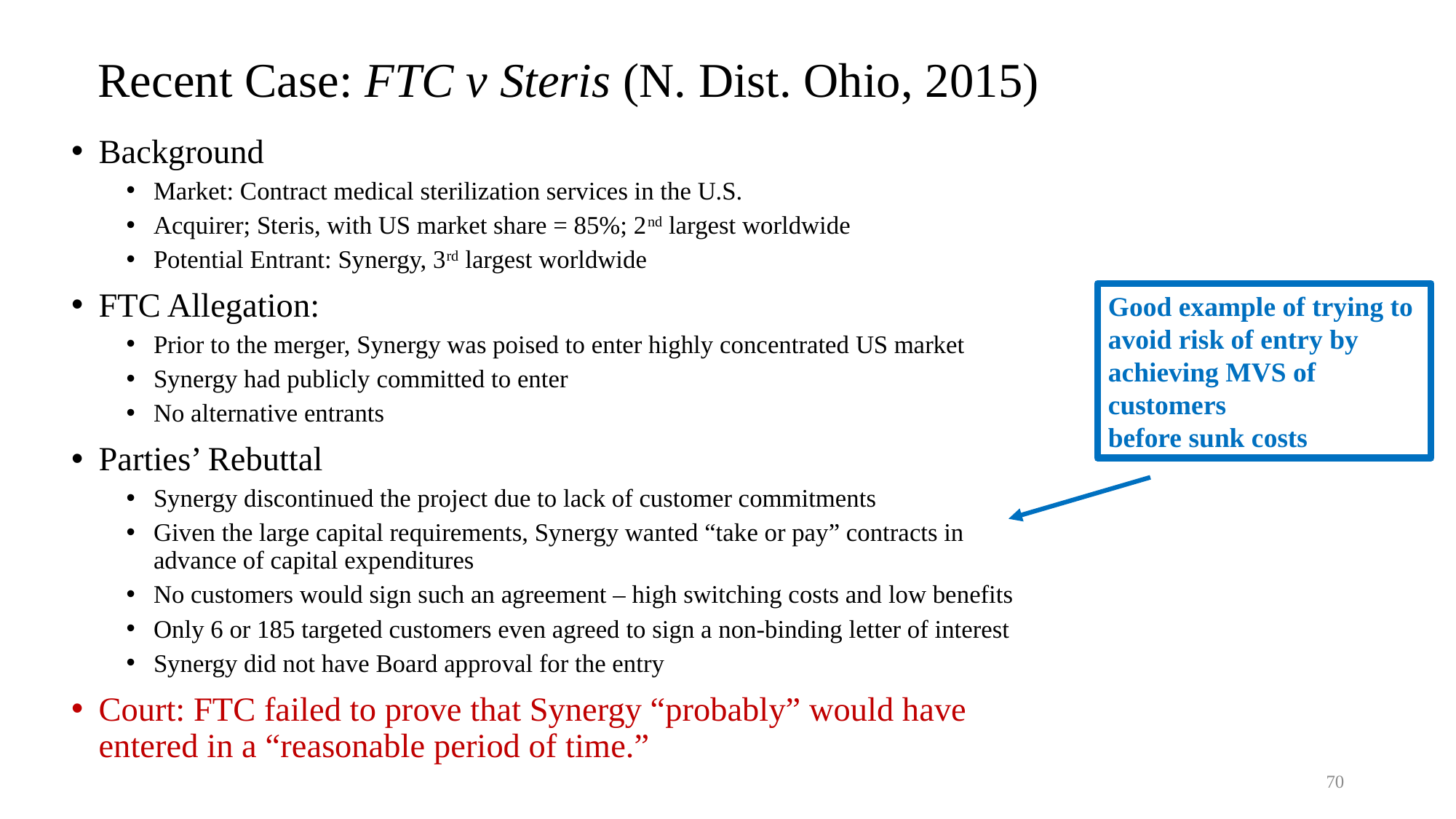

# Recent Case: FTC v Steris (N. Dist. Ohio, 2015)
Background
Market: Contract medical sterilization services in the U.S.
Acquirer; Steris, with US market share = 85%; 2nd largest worldwide
Potential Entrant: Synergy, 3rd largest worldwide
FTC Allegation:
Prior to the merger, Synergy was poised to enter highly concentrated US market
Synergy had publicly committed to enter
No alternative entrants
Parties’ Rebuttal
Synergy discontinued the project due to lack of customer commitments
Given the large capital requirements, Synergy wanted “take or pay” contracts in advance of capital expenditures
No customers would sign such an agreement – high switching costs and low benefits
Only 6 or 185 targeted customers even agreed to sign a non-binding letter of interest
Synergy did not have Board approval for the entry
Court: FTC failed to prove that Synergy “probably” would have entered in a “reasonable period of time.”

Good example of trying to avoid risk of entry by achieving MVS of customers
before sunk costs
70